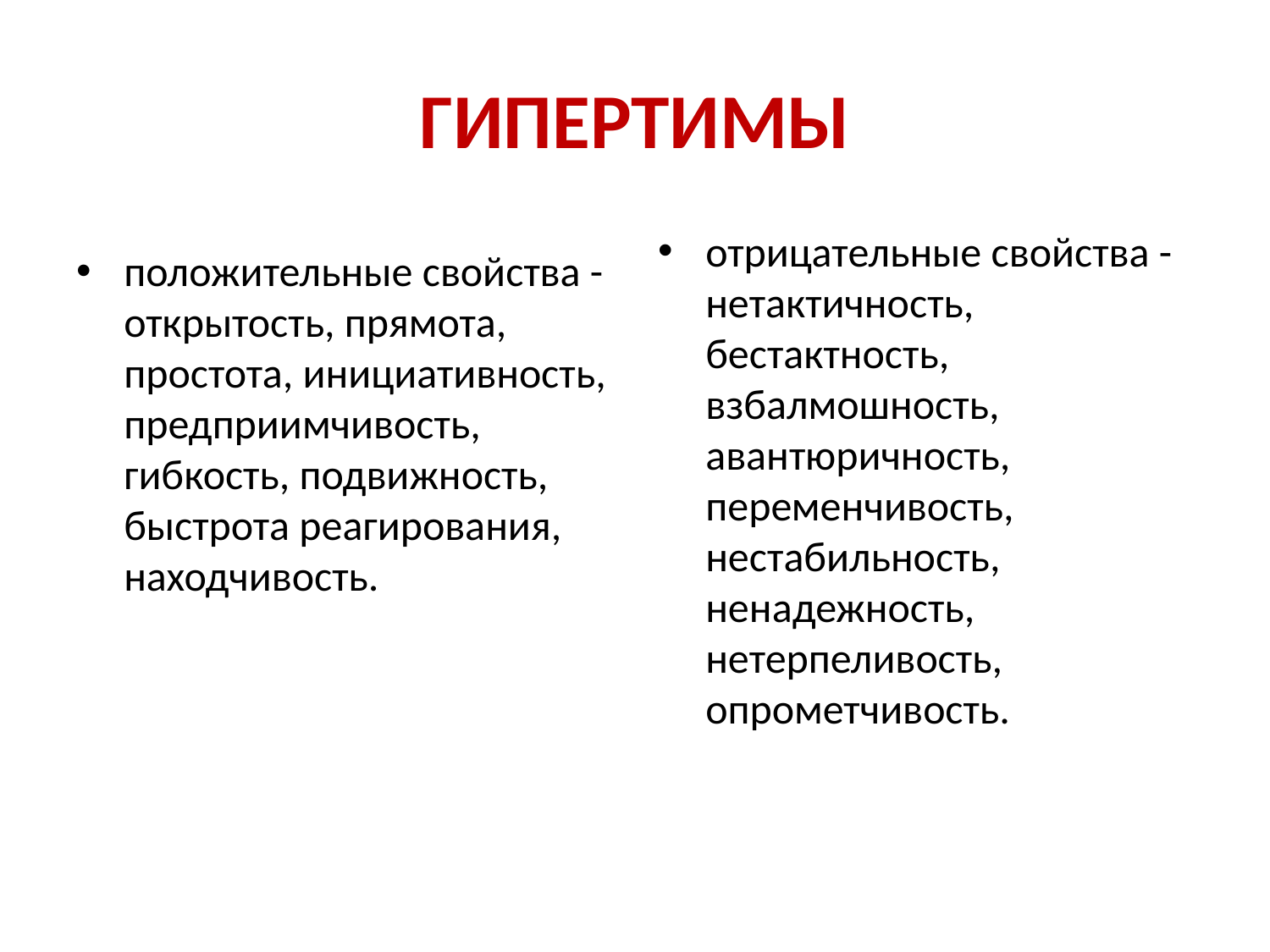

# ГИПЕРТИМЫ

отрицательные свойства - нетактичность, бестактность, взбалмошность, авантюричность, переменчивость, нестабильность, ненадежность, нетерпеливость, опрометчивость.

положительные свойства - открытость, прямота, простота, инициативность, предприимчивость, гибкость, подвижность, быстрота реагирования, находчивость.